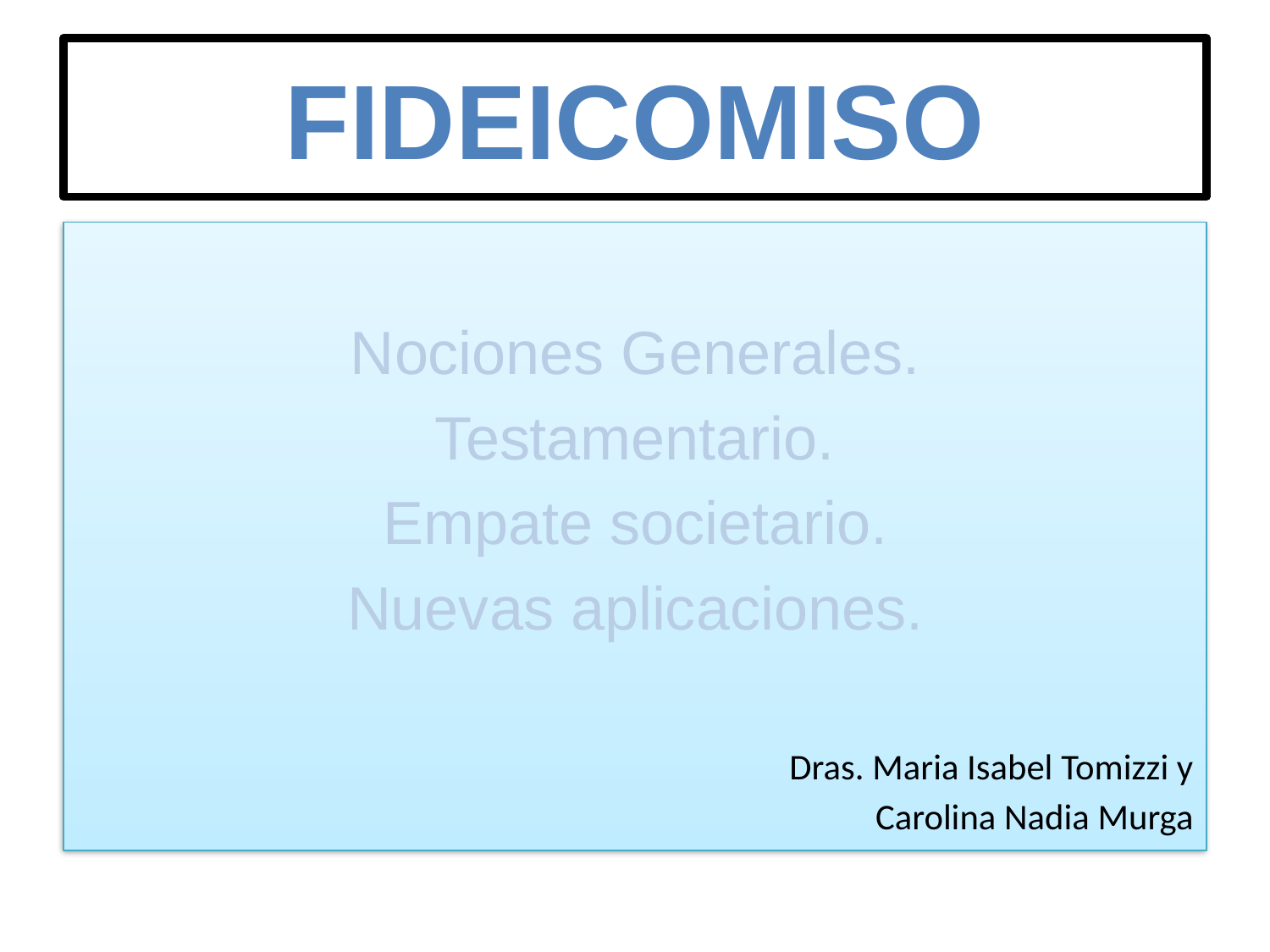

# FIDEICOMISO

Nociones Generales.
Testamentario.
Empate societario.
Nuevas aplicaciones.

Dras. Maria Isabel Tomizzi y
Carolina Nadia Murga